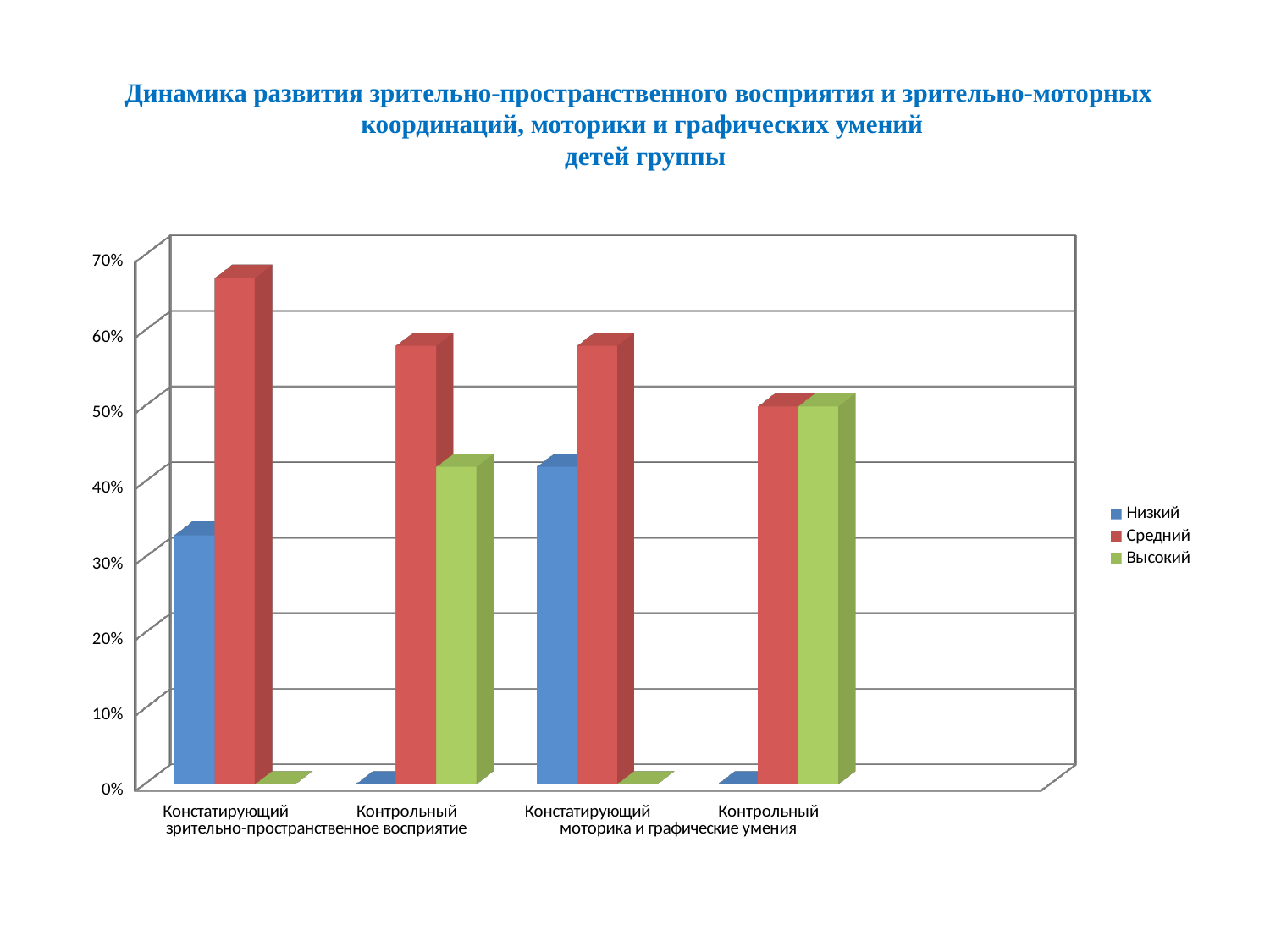

# Динамика развития зрительно-пространственного восприятия и зрительно-моторных  координаций, моторики и графических умений детей группы

[unsupported chart]